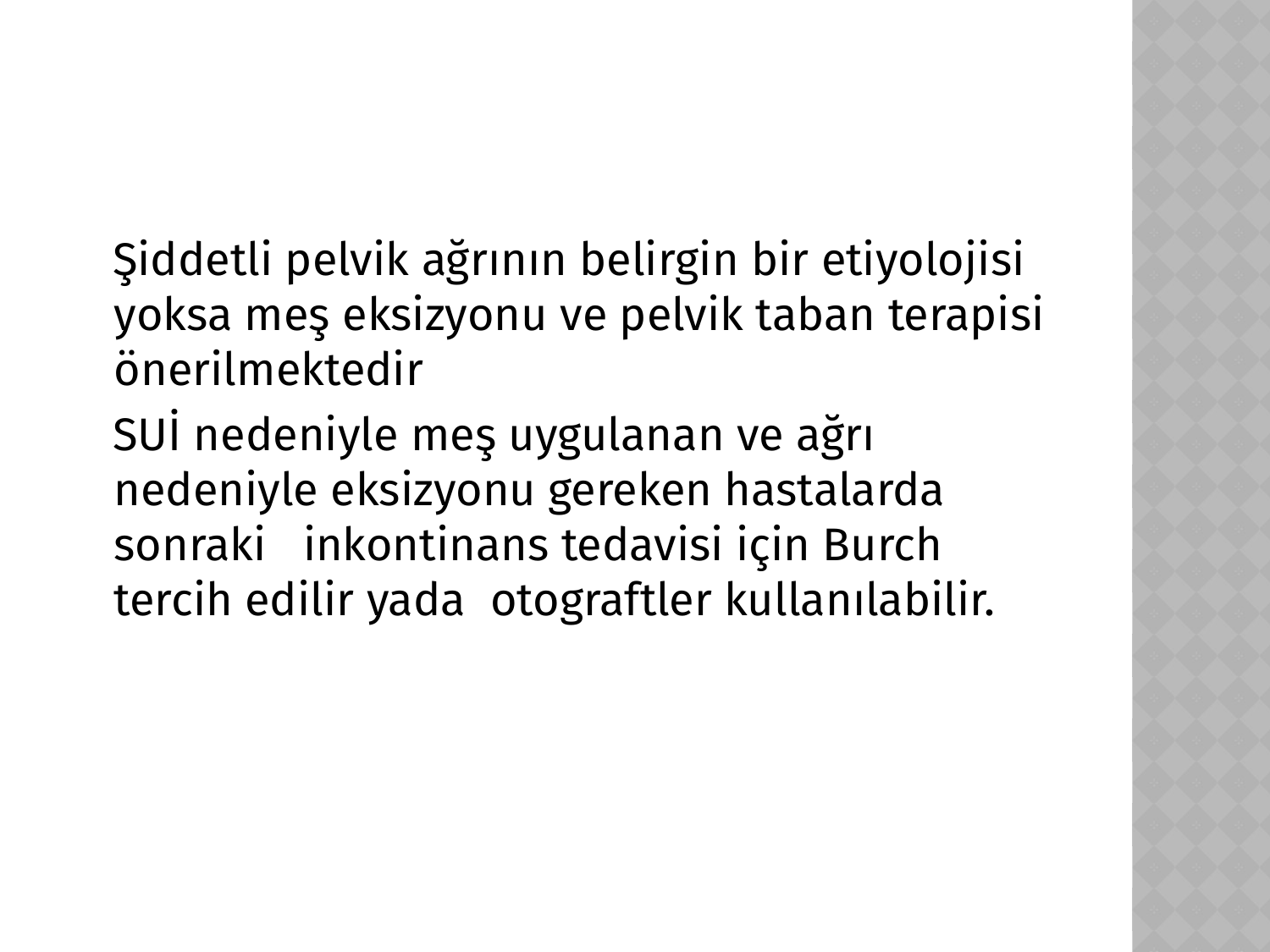

Şiddetli pelvik ağrının belirgin bir etiyolojisi yoksa meş eksizyonu ve pelvik taban terapisi önerilmektedir
   SUİ nedeniyle meş uygulanan ve ağrı nedeniyle eksizyonu gereken hastalarda sonraki   inkontinans tedavisi için Burch tercih edilir yada  otograftler kullanılabilir.